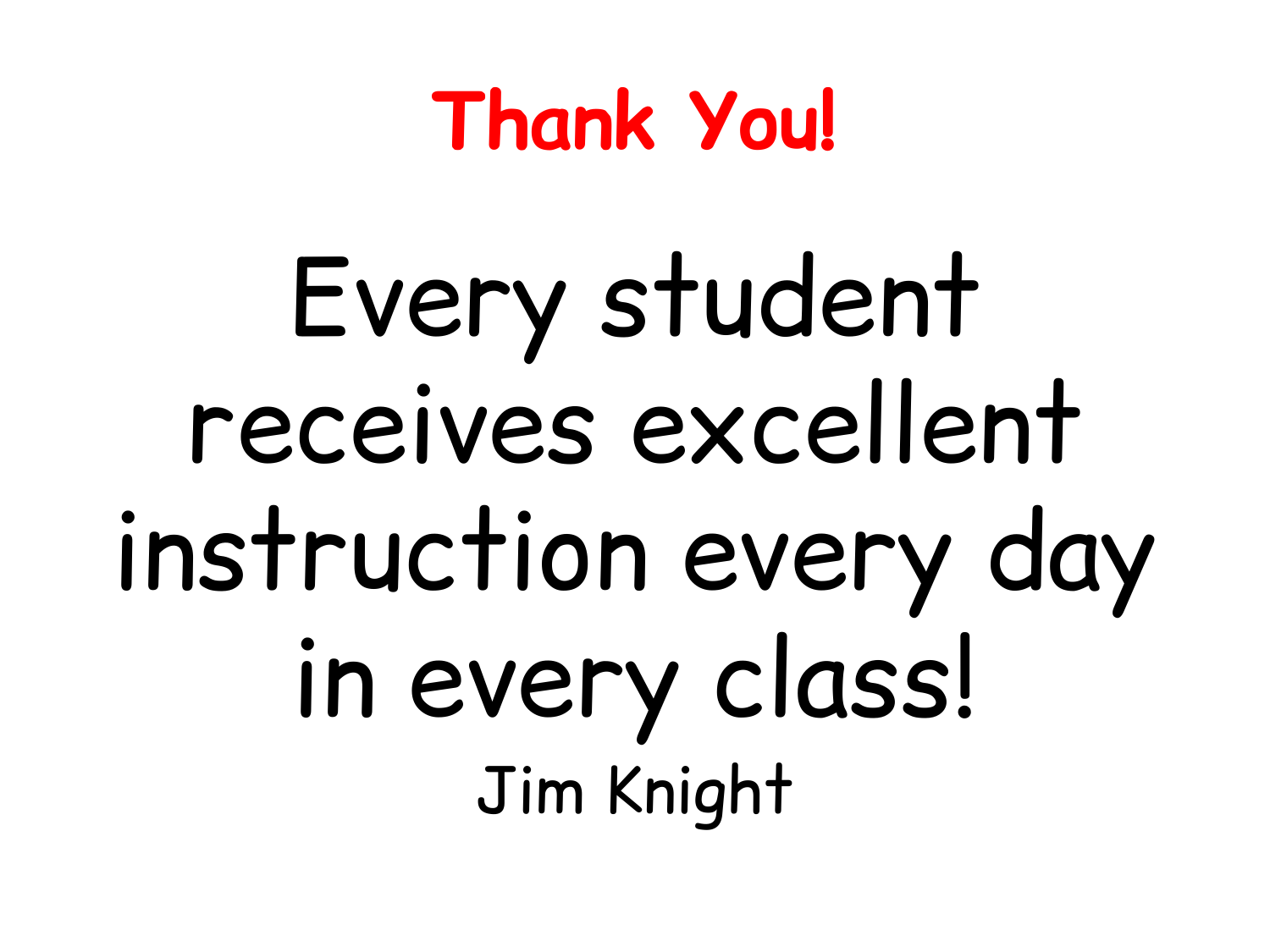

# Thank You!
Every student receives excellent instruction every day in every class!
Jim Knight